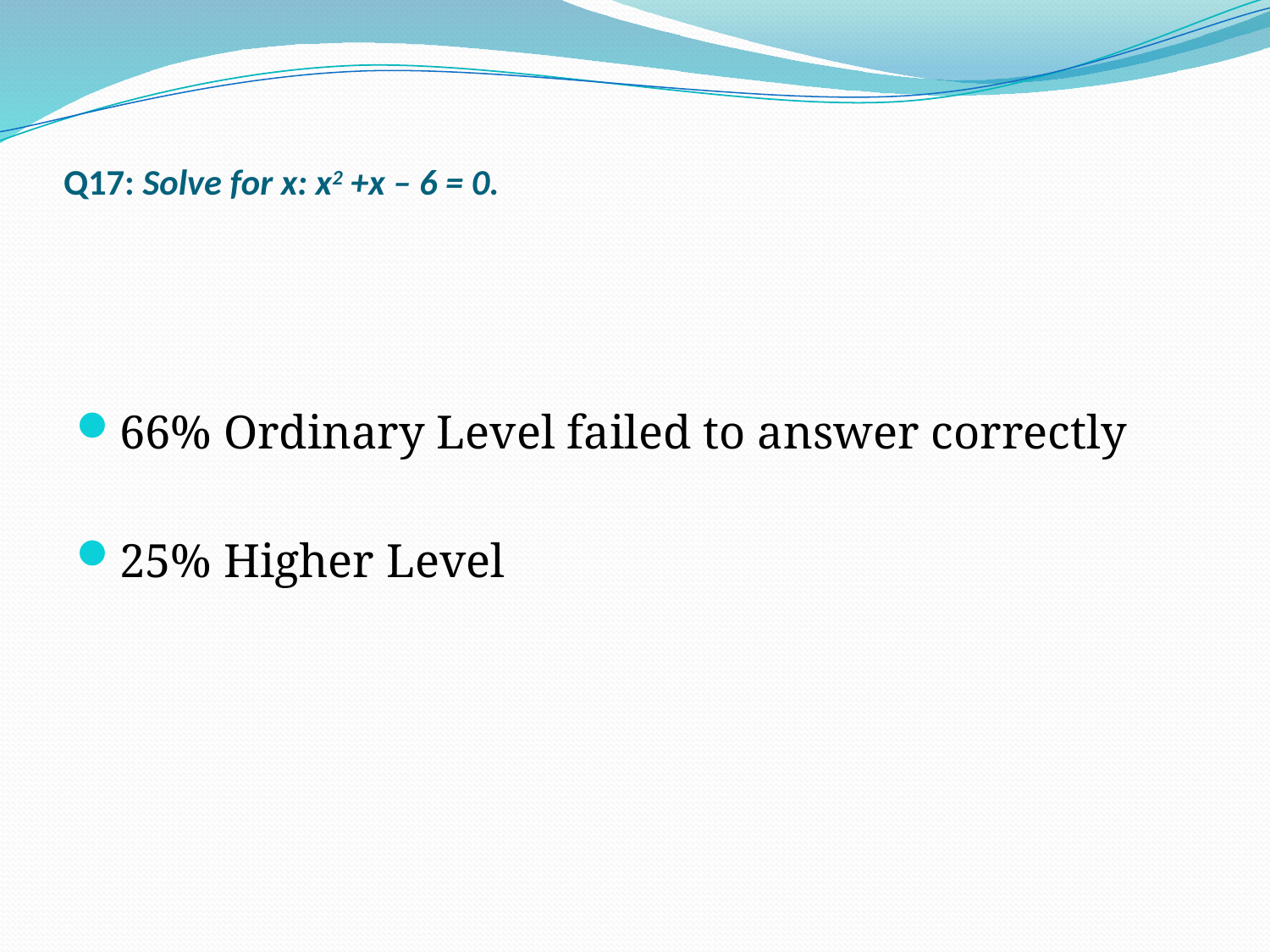

# Q17: Solve for x: x2 +x – 6 = 0.

66% Ordinary Level failed to answer correctly

25% Higher Level